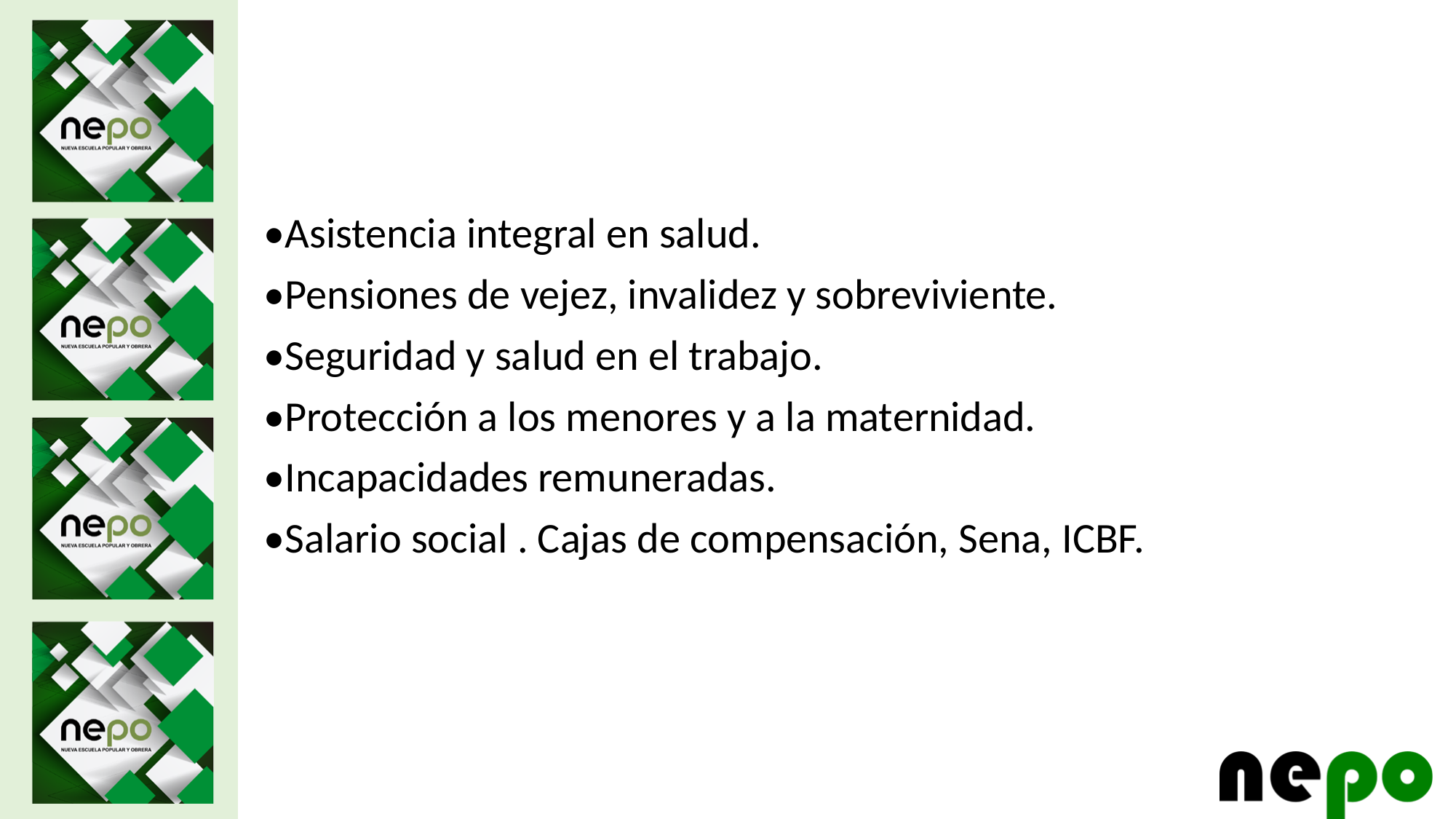

•Asistencia integral en salud.
•Pensiones de vejez, invalidez y sobreviviente.
•Seguridad y salud en el trabajo.
•Protección a los menores y a la maternidad.
•Incapacidades remuneradas.
•Salario social . Cajas de compensación, Sena, ICBF.